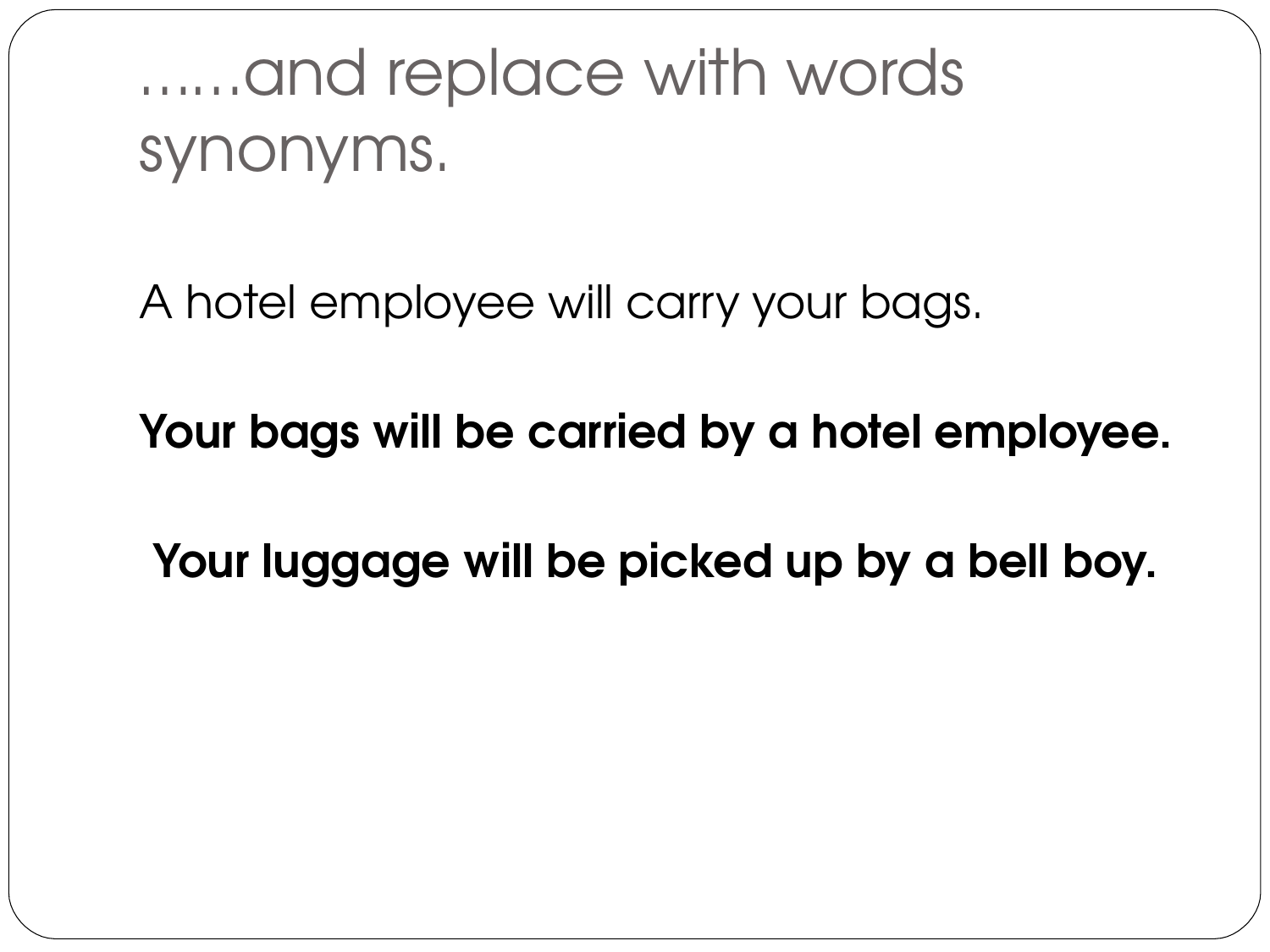

# ……and replace with words  synonyms.
A hotel employee will carry your bags.
Your bags will be carried by a hotel employee.  Your luggage will be picked up by a bell boy.